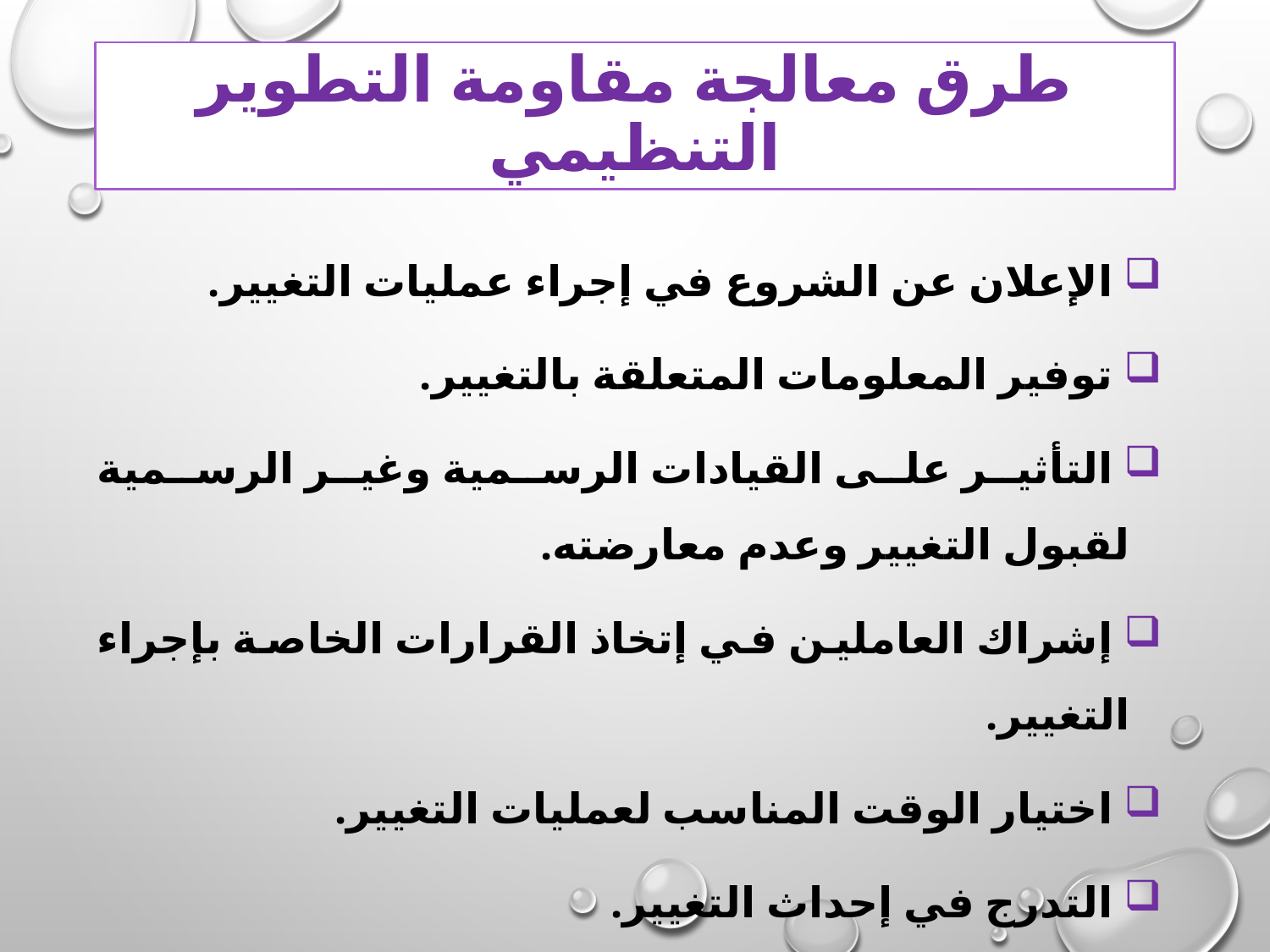

# طرق معالجة مقاومة التطوير التنظيمي
 الإعلان عن الشروع في إجراء عمليات التغيير.
 توفير المعلومات المتعلقة بالتغيير.
 التأثير على القيادات الرسمية وغير الرسمية لقبول التغيير وعدم معارضته.
 إشراك العاملين في إتخاذ القرارات الخاصة بإجراء التغيير.
 اختيار الوقت المناسب لعمليات التغيير.
 التدرج في إحداث التغيير.